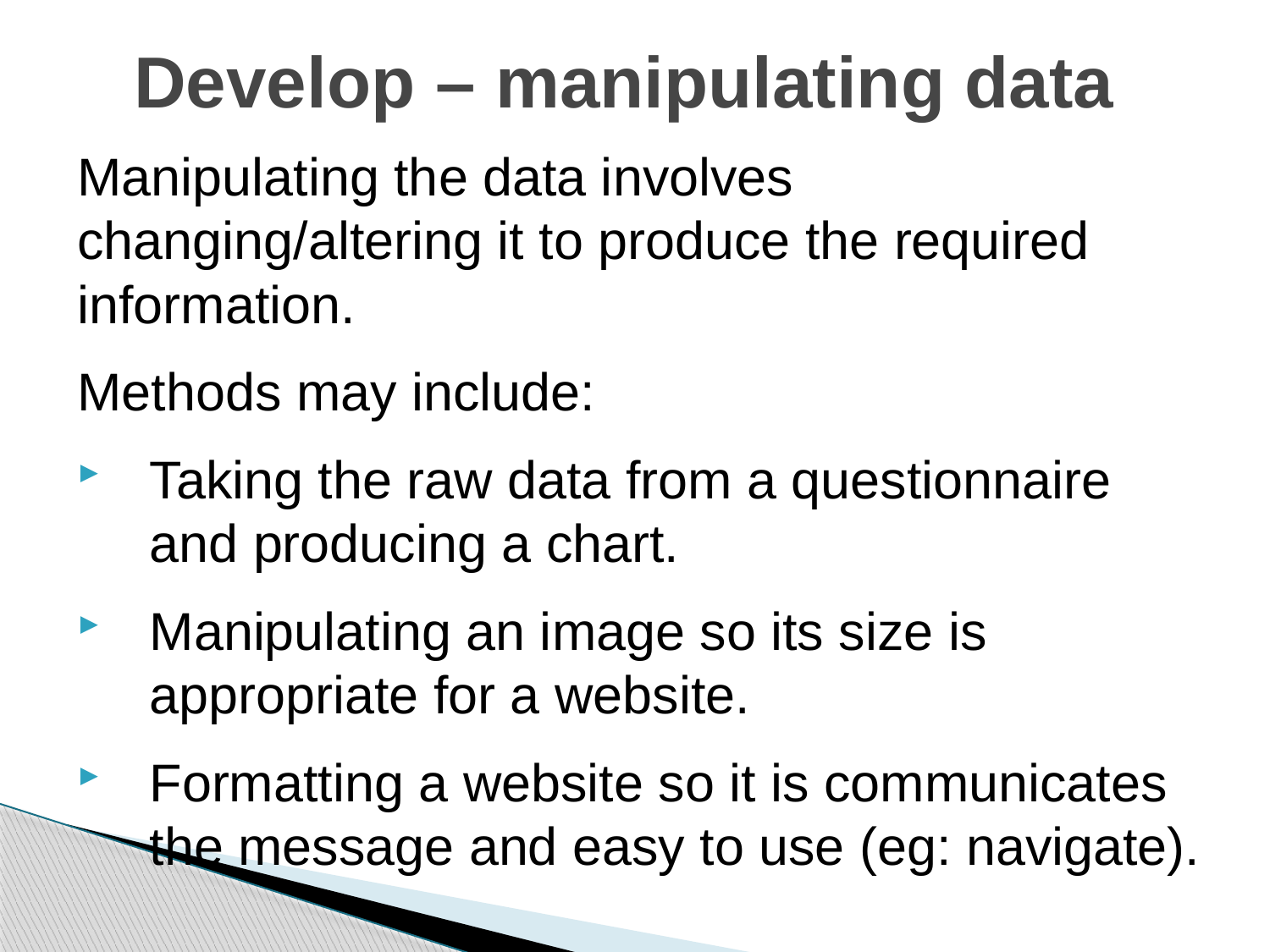

# Develop – manipulating data
Manipulating the data involves changing/altering it to produce the required information.
Methods may include:
Taking the raw data from a questionnaire and producing a chart.
Manipulating an image so its size is appropriate for a website.
Formatting a website so it is communicates the message and easy to use (eg: navigate).